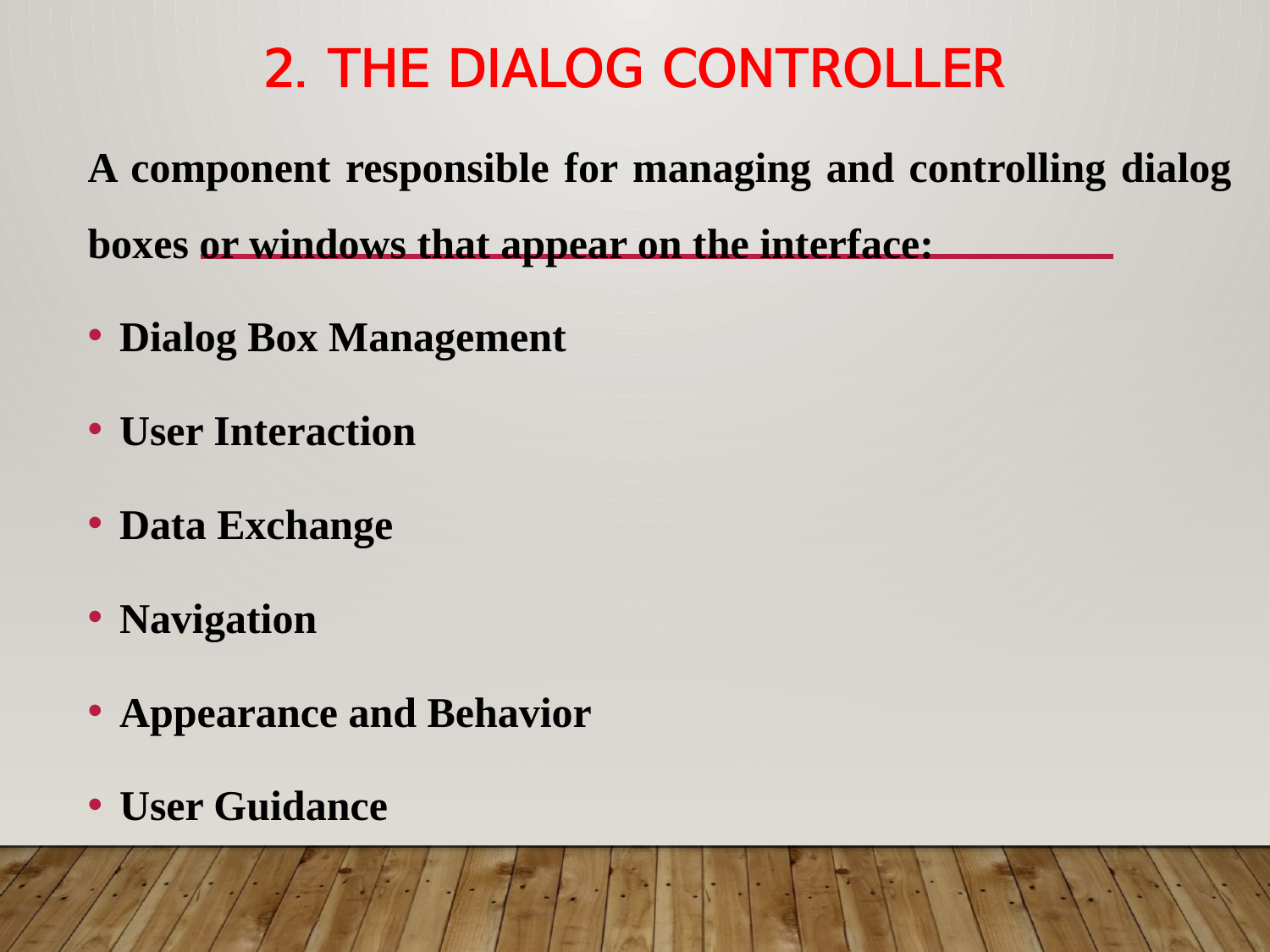

# 2. The Dialog Controller
A component responsible for managing and controlling dialog boxes or windows that appear on the interface:
Dialog Box Management
User Interaction
Data Exchange
Navigation
Appearance and Behavior
User Guidance